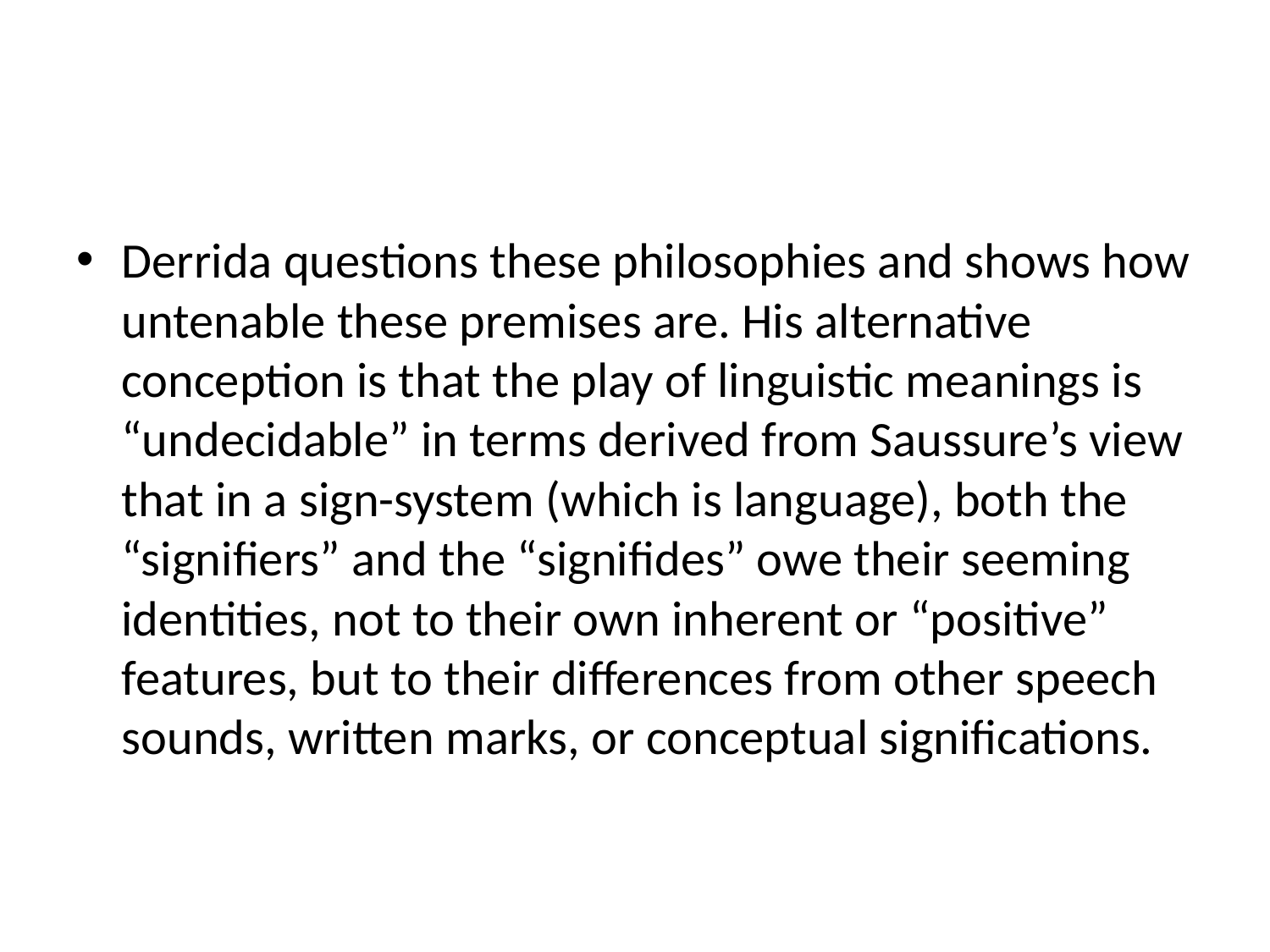

#
Derrida questions these philosophies and shows how untenable these premises are. His alternative conception is that the play of linguistic meanings is “undecidable” in terms derived from Saussure’s view that in a sign-system (which is language), both the “signifiers” and the “signifides” owe their seeming identities, not to their own inherent or “positive” features, but to their differences from other speech sounds, written marks, or conceptual significations.